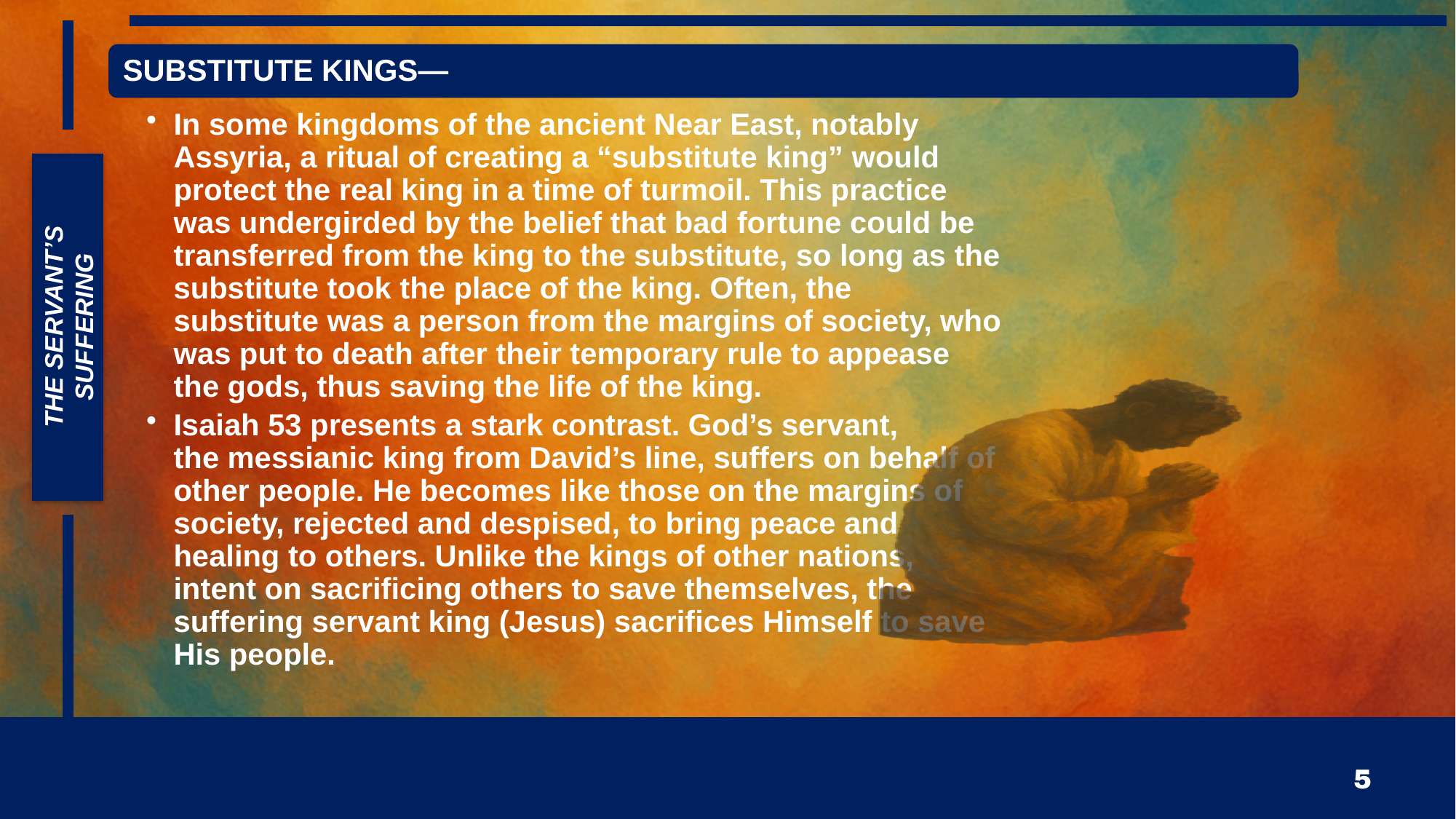

Substitute Kings—
In some kingdoms of the ancient Near East, notably Assyria, a ritual of creating a “substitute king” would protect the real king in a time of turmoil. This practice was undergirded by the belief that bad fortune could be transferred from the king to the substitute, so long as the substitute took the place of the king. Often, the substitute was a person from the margins of society, who was put to death after their temporary rule to appease the gods, thus saving the life of the king.
Isaiah 53 presents a stark contrast. God’s servant, the messianic king from David’s line, suffers on behalf of other people. He becomes like those on the margins of society, rejected and despised, to bring peace and healing to others. Unlike the kings of other nations, intent on sacrificing others to save themselves, the suffering servant king (Jesus) sacrifices Himself to save His people.

THE SERVANT’S SUFFERING

5